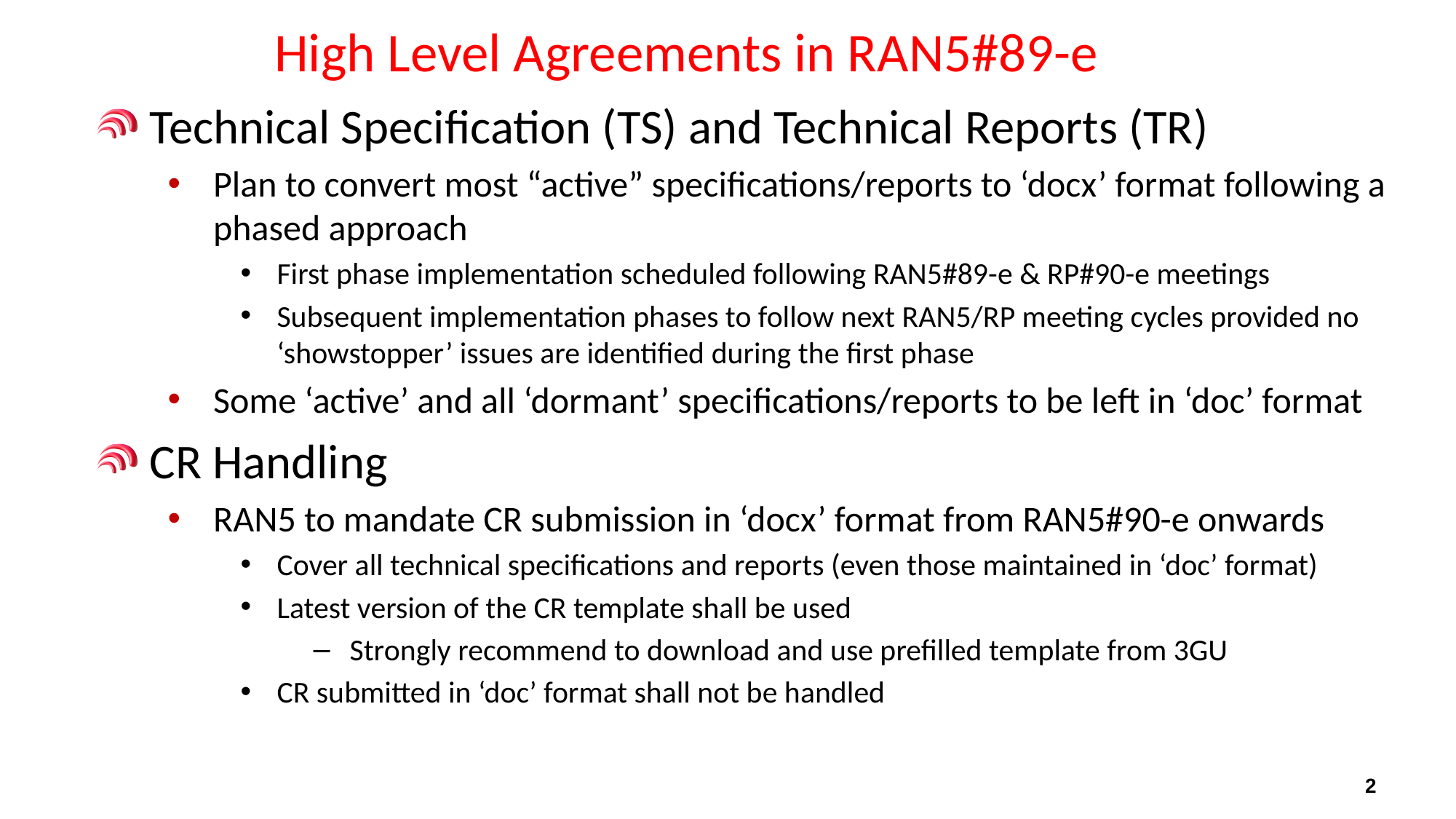

# High Level Agreements in RAN5#89-e
Technical Specification (TS) and Technical Reports (TR)
Plan to convert most “active” specifications/reports to ‘docx’ format following a phased approach
First phase implementation scheduled following RAN5#89-e & RP#90-e meetings
Subsequent implementation phases to follow next RAN5/RP meeting cycles provided no ‘showstopper’ issues are identified during the first phase
Some ‘active’ and all ‘dormant’ specifications/reports to be left in ‘doc’ format
CR Handling
RAN5 to mandate CR submission in ‘docx’ format from RAN5#90-e onwards
Cover all technical specifications and reports (even those maintained in ‘doc’ format)
Latest version of the CR template shall be used
Strongly recommend to download and use prefilled template from 3GU
CR submitted in ‘doc’ format shall not be handled